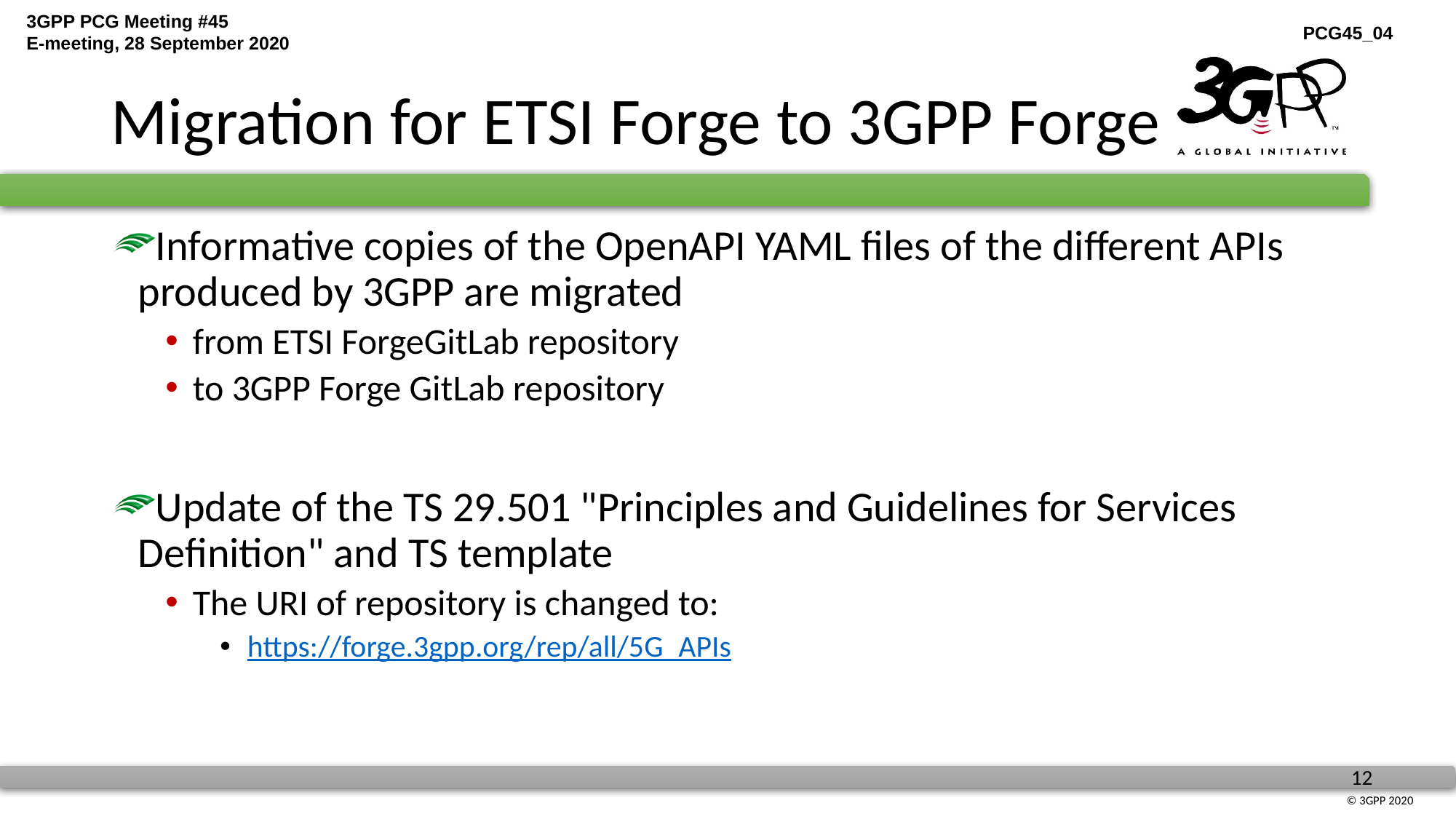

# Migration for ETSI Forge to 3GPP Forge
Informative copies of the OpenAPI YAML files of the different APIs produced by 3GPP are migrated
from ETSI ForgeGitLab repository
to 3GPP Forge GitLab repository

Update of the TS 29.501 "Principles and Guidelines for Services Definition" and TS template
The URI of repository is changed to:
https://forge.3gpp.org/rep/all/5G_APIs